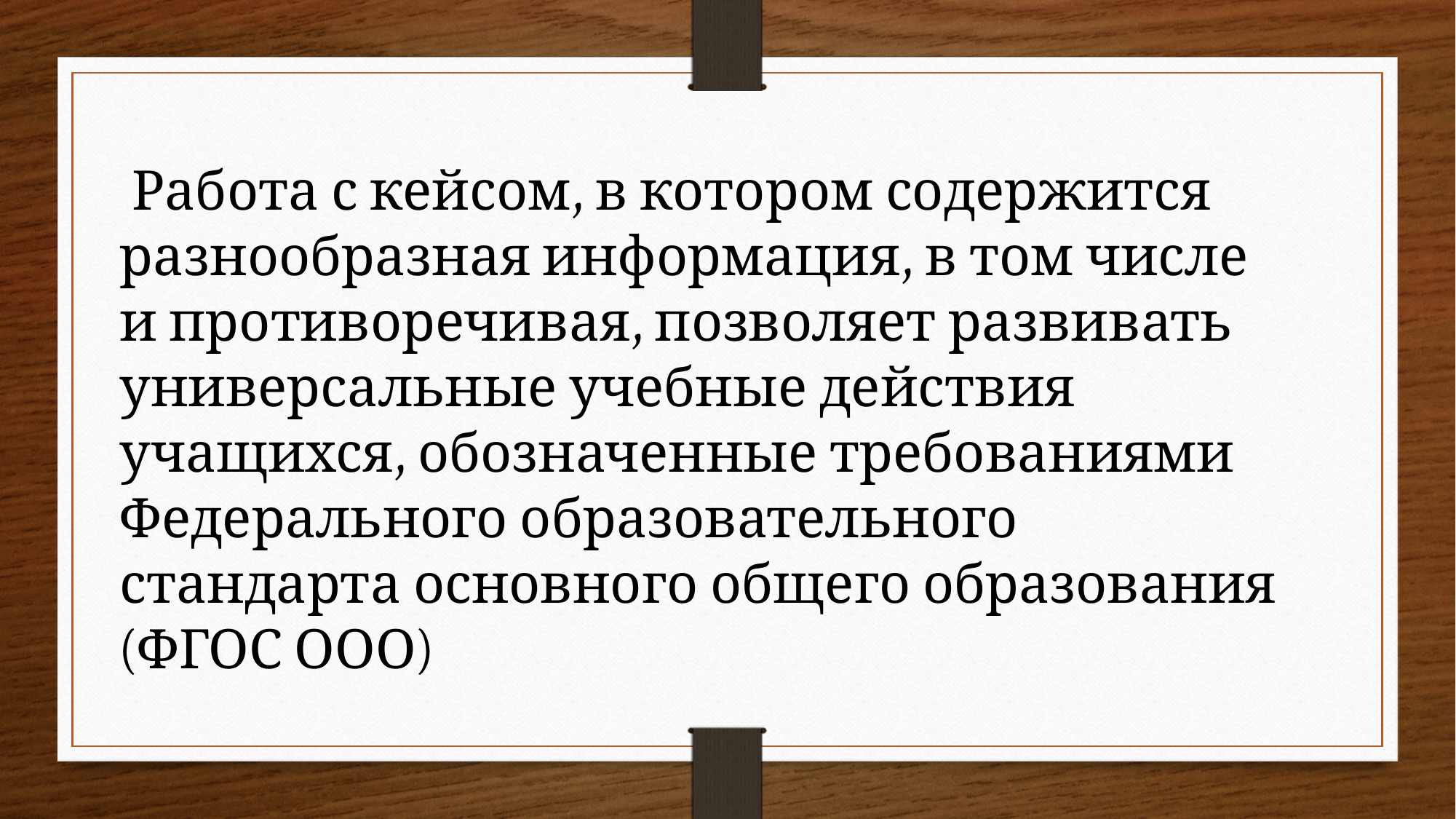

Работа с кейсом, в котором содержится разнообразная информация, в том числе и противоречивая, позволяет развивать универсальные учебные действия учащихся, обозначенные требованиями Федерального образовательного стандарта основного общего образования (ФГОС ООО)